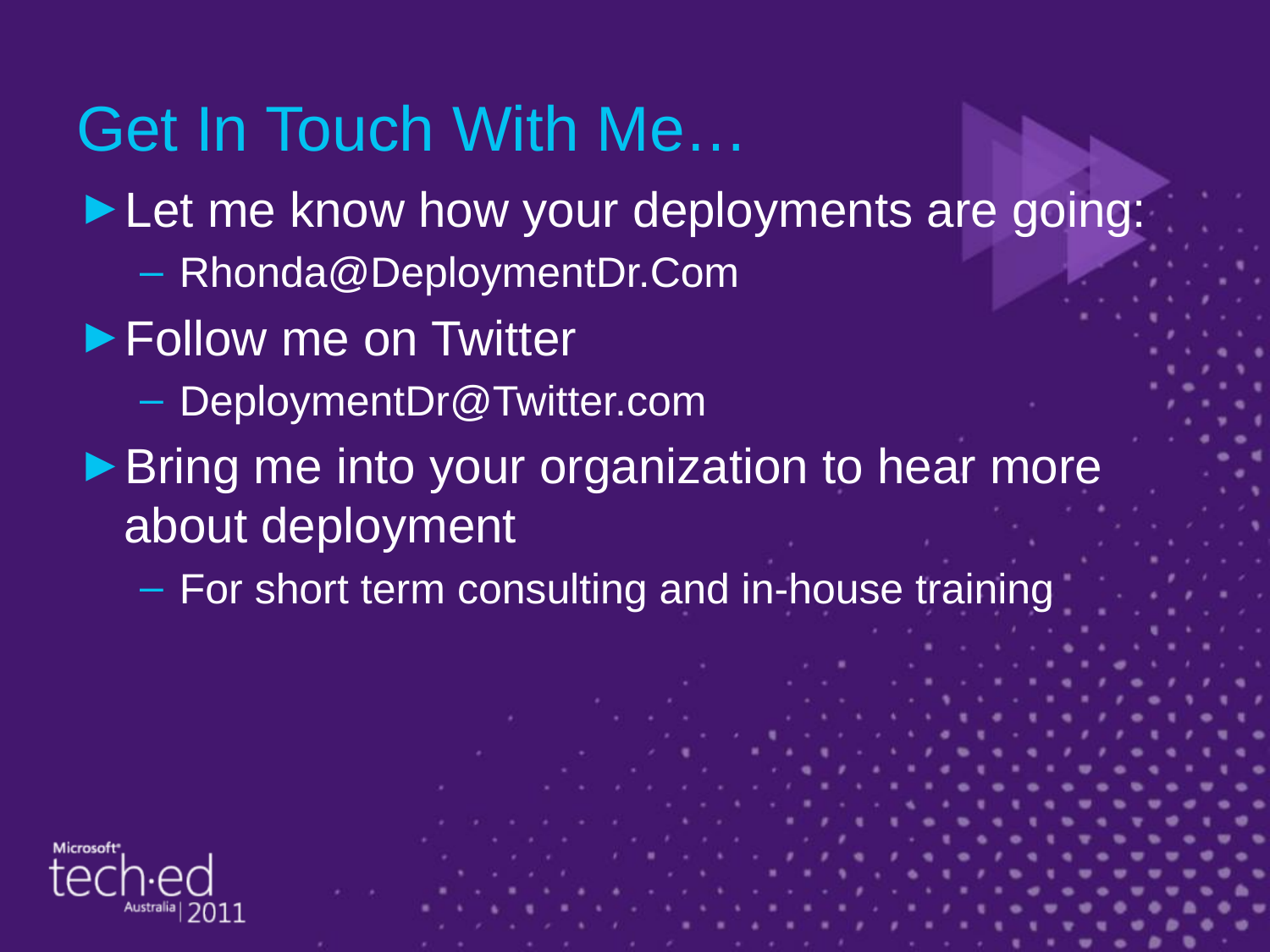

# Get In Touch With Me…
Let me know how your deployments are going:
Rhonda@DeploymentDr.Com
Follow me on Twitter
DeploymentDr@Twitter.com
Bring me into your organization to hear more about deployment
For short term consulting and in-house training